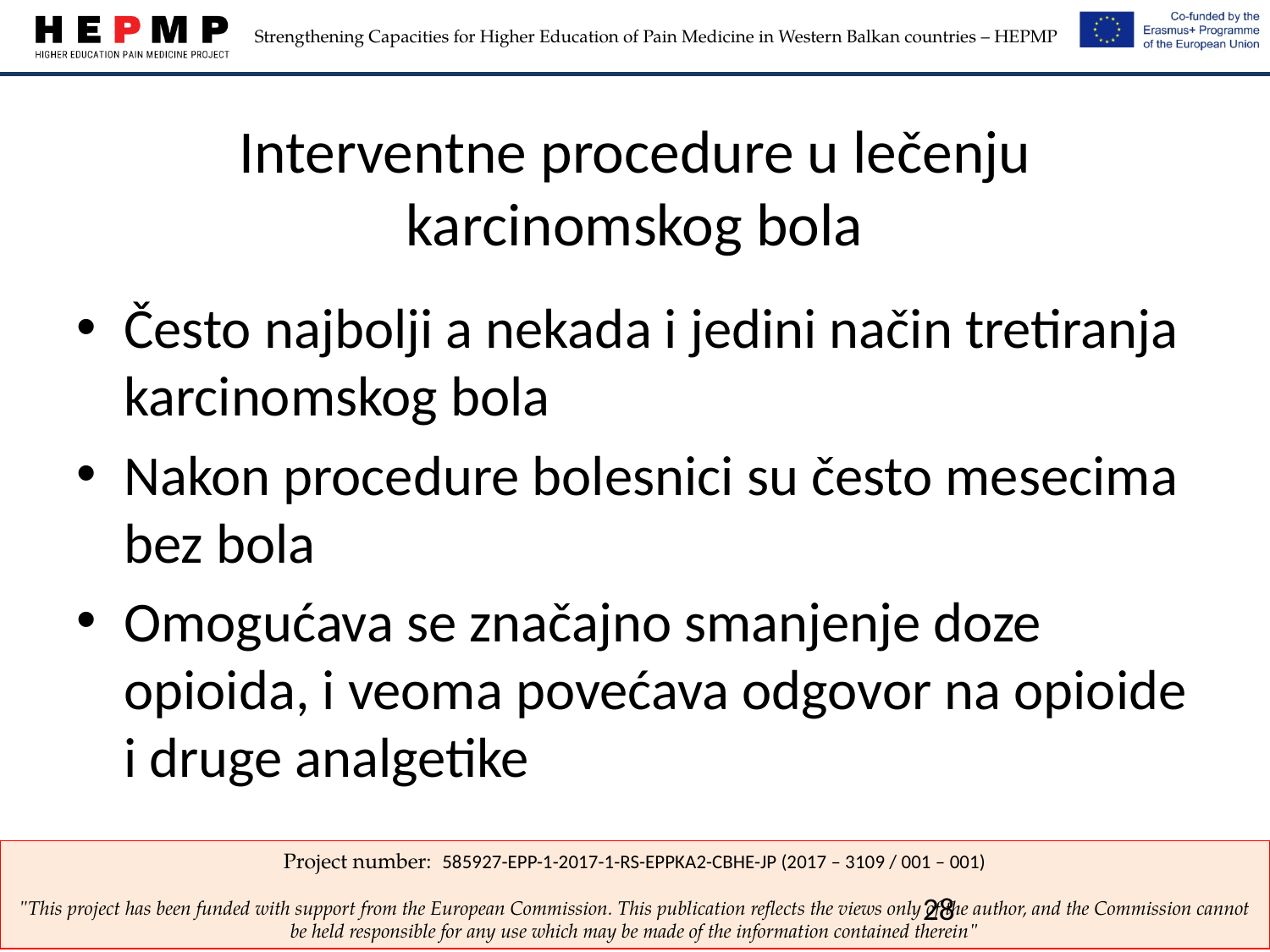

# Interventne procedure u lečenju karcinomskog bola
Često najbolji a nekada i jedini način tretiranja karcinomskog bola
Nakon procedure bolesnici su često mesecima bez bola
Omogućava se značajno smanjenje doze opioida, i veoma povećava odgovor na opioide i druge analgetike

28